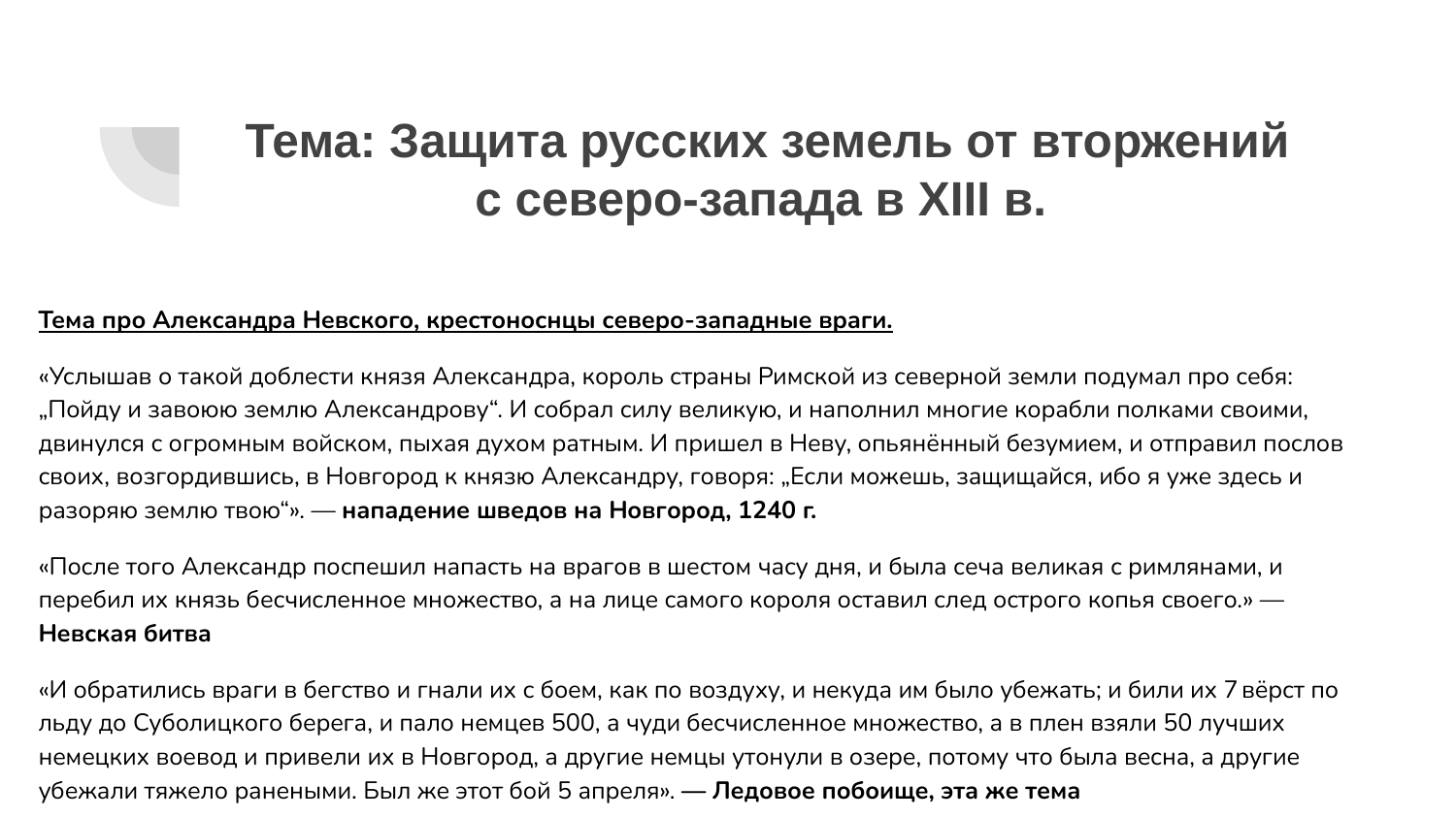

# Тема: Защита русских земель от вторжений
с северо-запада в XIII в.
Тема про Александра Невского, крестоноснцы северо-западные враги.
«Услышав о такой доблести князя Александра, король страны Римской из северной земли подумал про себя: „Пойду и завоюю землю Александрову“. И собрал силу великую, и наполнил многие корабли полками своими, двинулся с огромным войском, пыхая духом ратным. И пришел в Неву, опьянённый безумием, и отправил послов своих, возгордившись, в Новгород к князю Александру, говоря: „Если можешь, защищайся, ибо я уже здесь и разоряю землю твою“». — нападение шведов на Новгород, 1240 г.
«После того Александр поспешил напасть на врагов в шестом часу дня, и была сеча великая с римлянами, и перебил их князь бесчисленное множество, а на лице самого короля оставил след острого копья своего.» — Невская битва
«И обратились враги в бегство и гнали их с боем, как по воздуху, и некуда им было убежать; и били их 7 вёрст по льду до Суболицкого берега, и пало немцев 500, а чуди бесчисленное множество, а в плен взяли 50 лучших немецких воевод и привели их в Новгород, а другие немцы утонули в озере, потому что была весна, а другие убежали тяжело ранеными. Был же этот бой 5 апреля». — Ледовое побоище, эта же тема